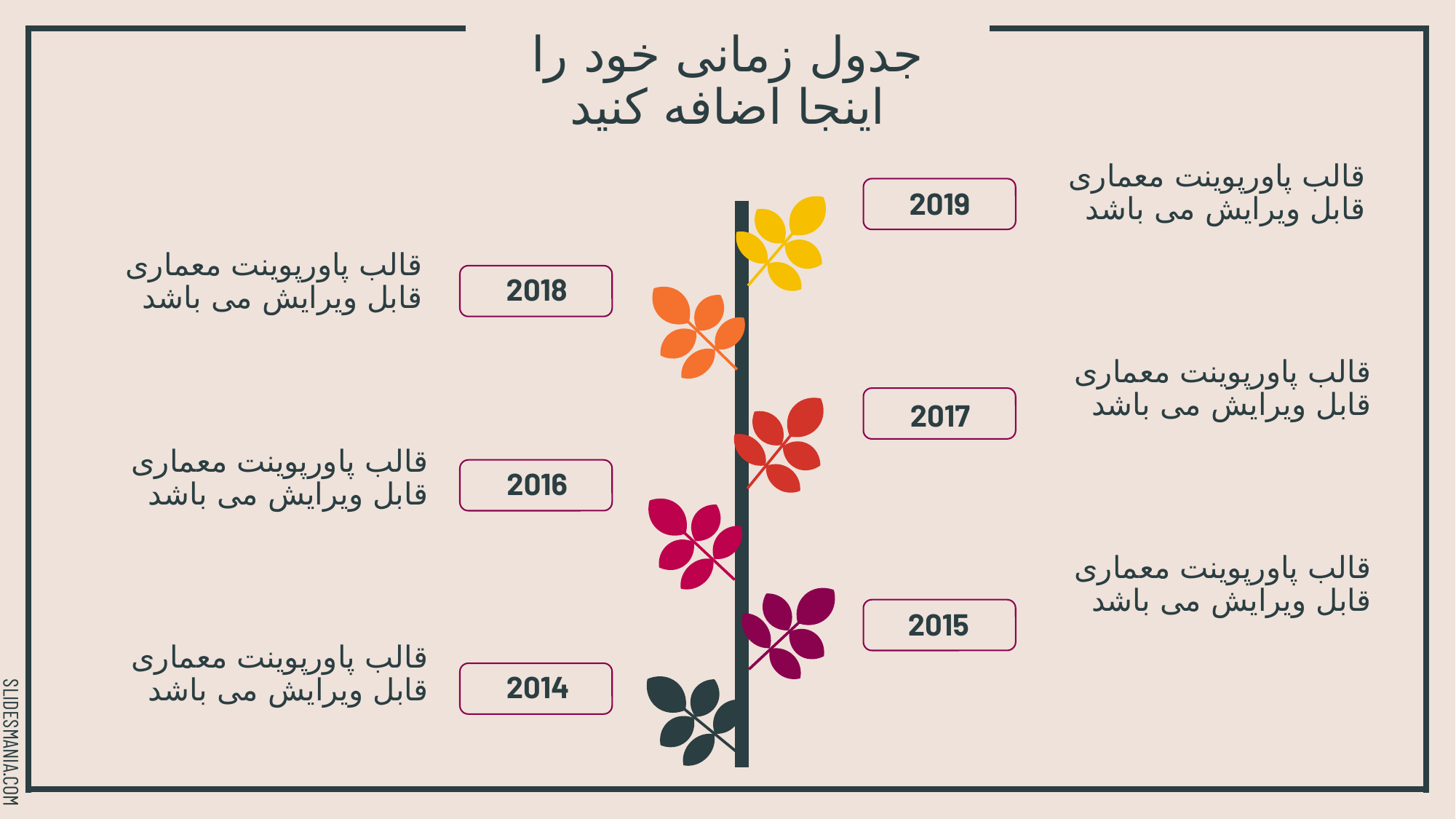

جدول زمانی خود را اینجا اضافه کنید
قالب پاورپوینت معماری قابل ویرایش می باشد
2019
قالب پاورپوینت معماری قابل ویرایش می باشد
2018
قالب پاورپوینت معماری قابل ویرایش می باشد
2017
قالب پاورپوینت معماری قابل ویرایش می باشد
2016
قالب پاورپوینت معماری قابل ویرایش می باشد
2015
قالب پاورپوینت معماری قابل ویرایش می باشد
2014